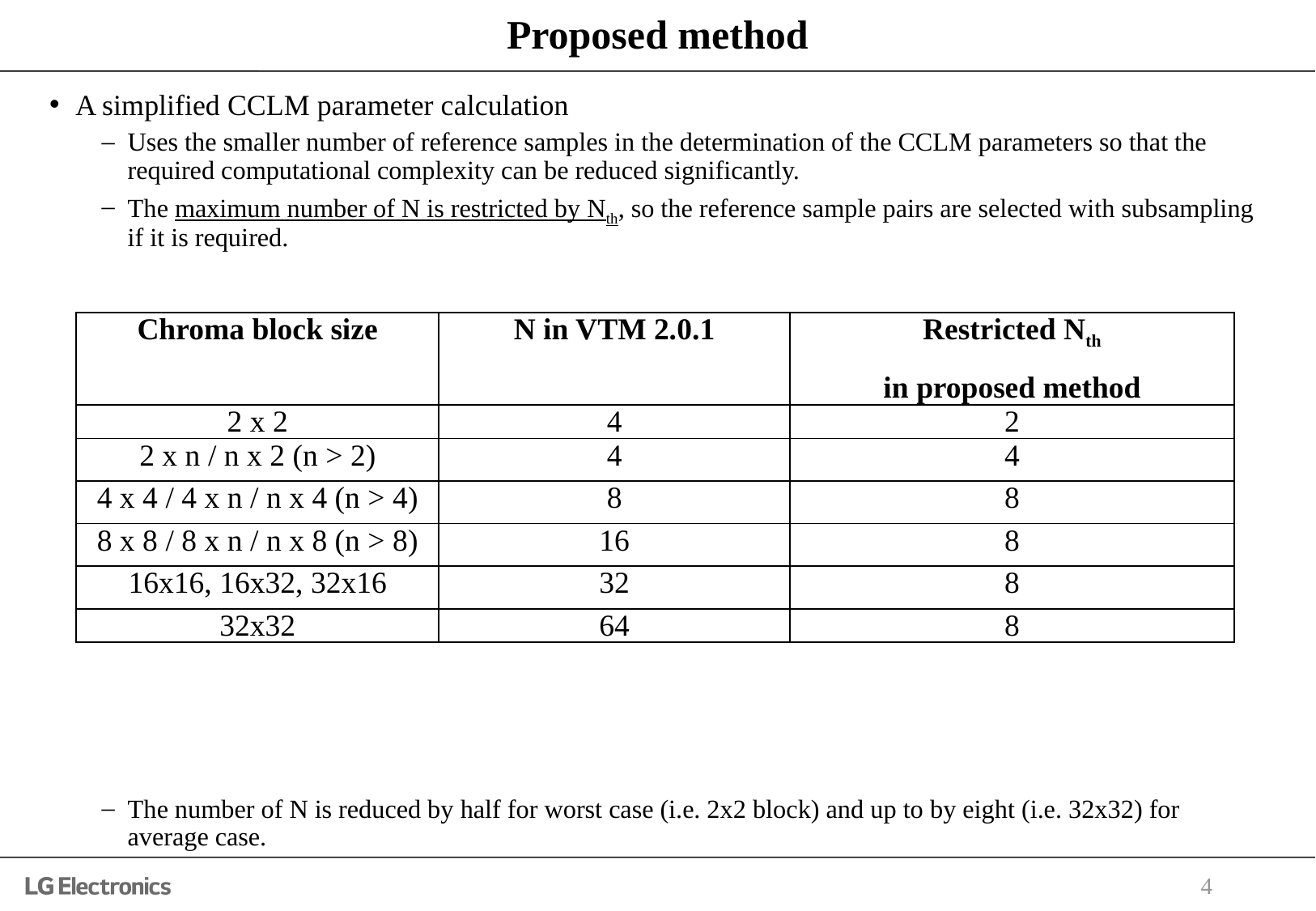

# Proposed method
A simplified CCLM parameter calculation
Uses the smaller number of reference samples in the determination of the CCLM parameters so that the required computational complexity can be reduced significantly.
The maximum number of N is restricted by Nth, so the reference sample pairs are selected with subsampling if it is required.

The number of N is reduced by half for worst case (i.e. 2x2 block) and up to by eight (i.e. 32x32) for average case.

| Chroma block size | N in VTM 2.0.1 | Restricted Nth in proposed method |
| --- | --- | --- |
| 2 x 2 | 4 | 2 |
| 2 x n / n x 2 (n > 2) | 4 | 4 |
| 4 x 4 / 4 x n / n x 4 (n > 4) | 8 | 8 |
| 8 x 8 / 8 x n / n x 8 (n > 8) | 16 | 8 |
| 16x16, 16x32, 32x16 | 32 | 8 |
| 32x32 | 64 | 8 |
4